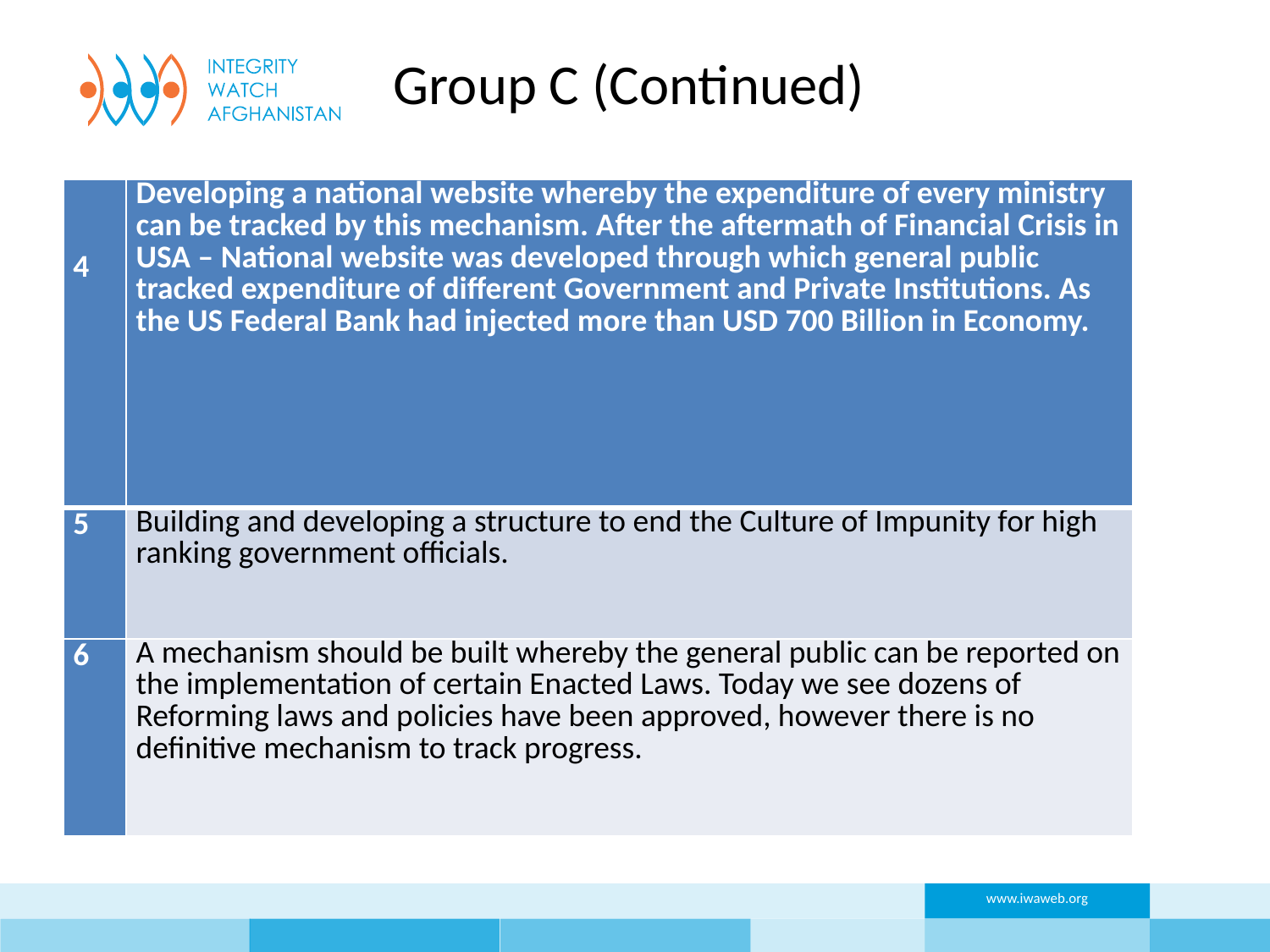

Group C (Continued)
| 4 | Developing a national website whereby the expenditure of every ministry can be tracked by this mechanism. After the aftermath of Financial Crisis in USA – National website was developed through which general public tracked expenditure of different Government and Private Institutions. As the US Federal Bank had injected more than USD 700 Billion in Economy. |
| --- | --- |
| 5 | Building and developing a structure to end the Culture of Impunity for high ranking government officials. |
| 6 | A mechanism should be built whereby the general public can be reported on the implementation of certain Enacted Laws. Today we see dozens of Reforming laws and policies have been approved, however there is no definitive mechanism to track progress. |